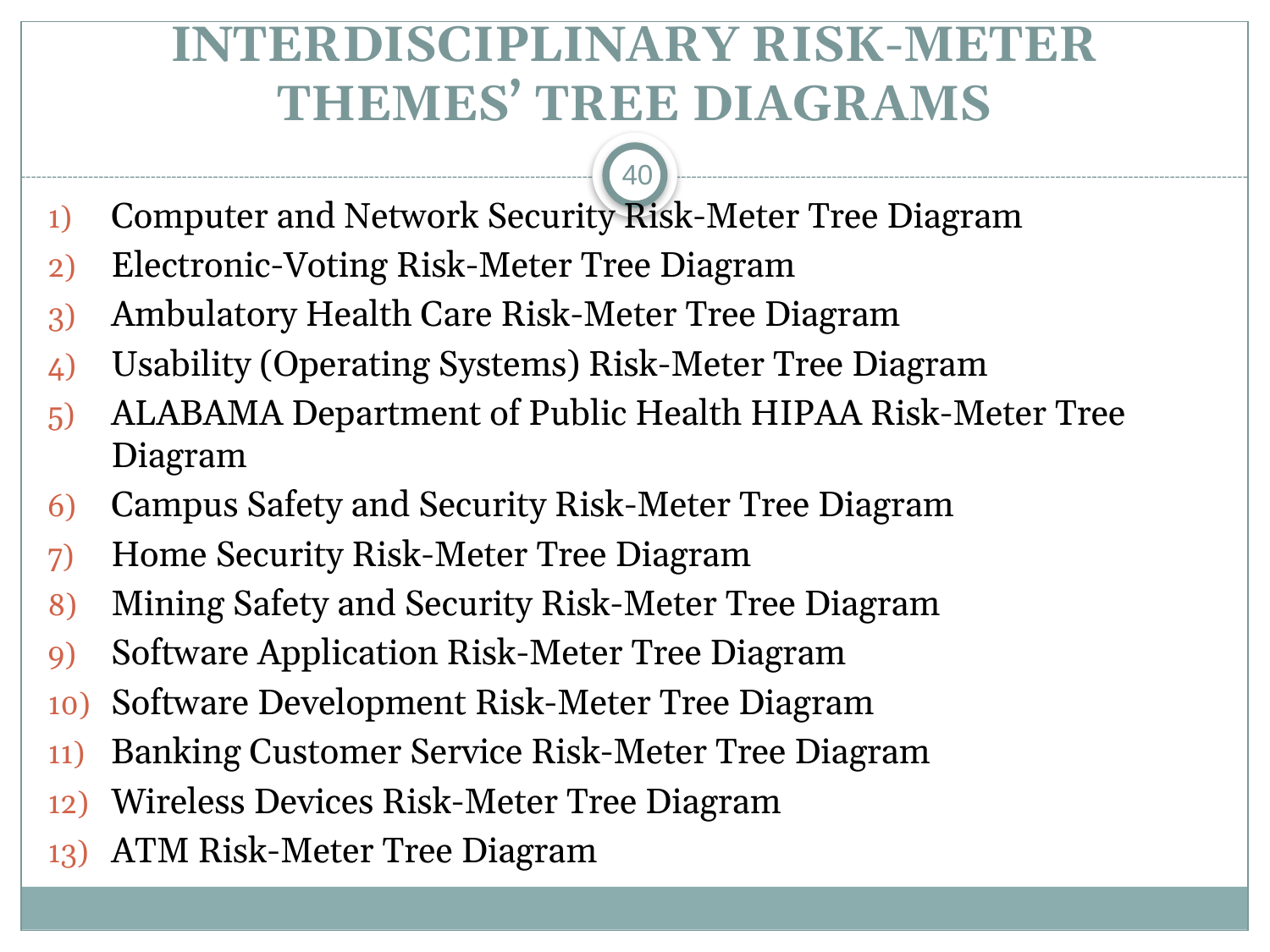

# INTERDISCIPLINARY RISK-METER THEMES’ TREE DIAGRAMS
40
Computer and Network Security Risk-Meter Tree Diagram
Electronic-Voting Risk-Meter Tree Diagram
Ambulatory Health Care Risk-Meter Tree Diagram
Usability (Operating Systems) Risk-Meter Tree Diagram
ALABAMA Department of Public Health HIPAA Risk-Meter Tree Diagram
Campus Safety and Security Risk-Meter Tree Diagram
Home Security Risk-Meter Tree Diagram
Mining Safety and Security Risk-Meter Tree Diagram
Software Application Risk-Meter Tree Diagram
Software Development Risk-Meter Tree Diagram
Banking Customer Service Risk-Meter Tree Diagram
Wireless Devices Risk-Meter Tree Diagram
ATM Risk-Meter Tree Diagram